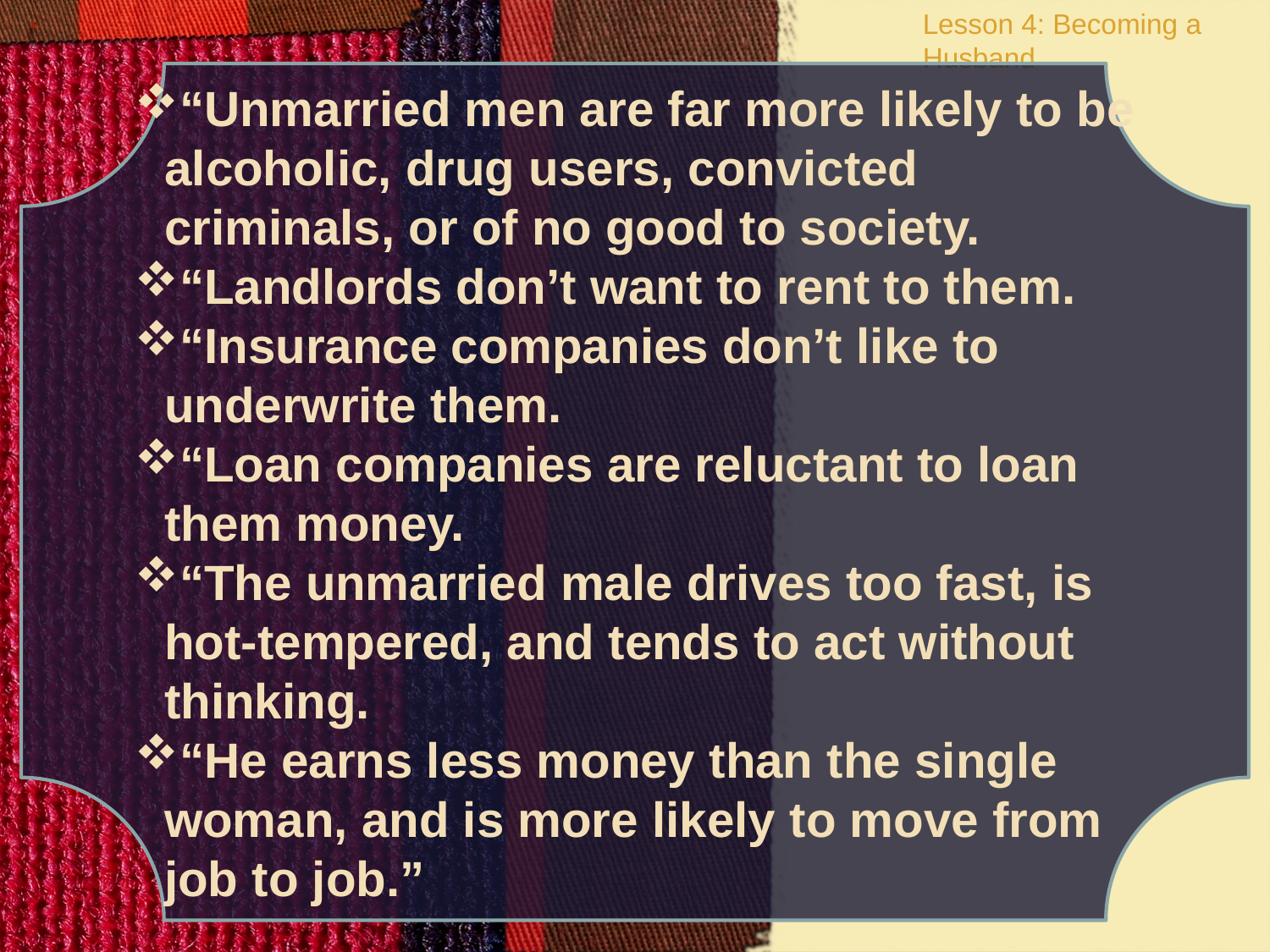

Lesson 4: Becoming a Husband
“Unmarried men are far more likely to be alcoholic, drug users, convicted criminals, or of no good to society.
“Landlords don’t want to rent to them.
“Insurance companies don’t like to underwrite them.
“Loan companies are reluctant to loan them money.
“The unmarried male drives too fast, is hot-tempered, and tends to act without thinking.
“He earns less money than the single woman, and is more likely to move from job to job.”